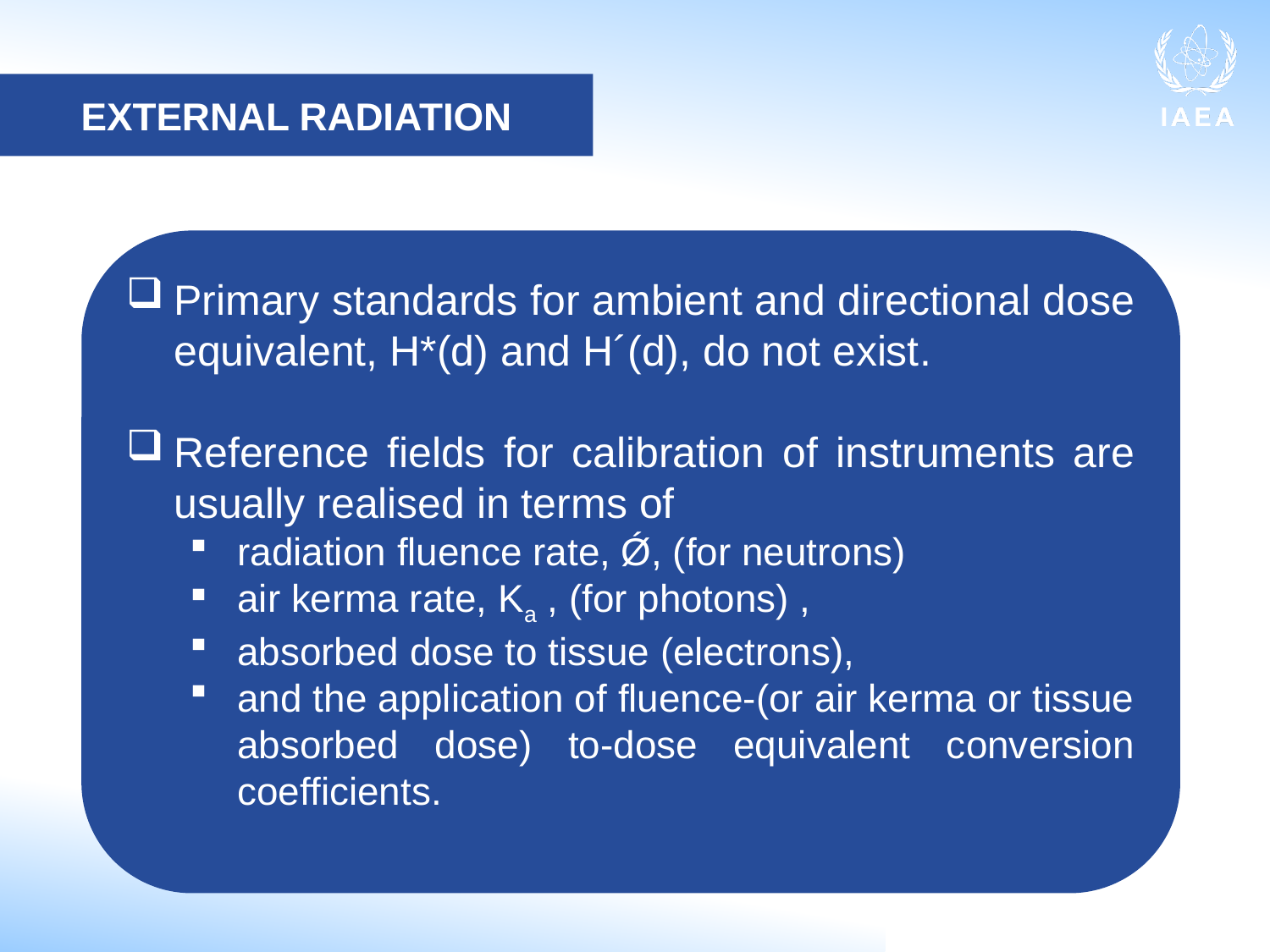

EXTERNAL RADIATION
Primary standards for ambient and directional dose equivalent, H*(d) and H´(d), do not exist.

Reference fields for calibration of instruments are usually realised in terms of
radiation fluence rate, Ǿ, (for neutrons)
air kerma rate, Ka , (for photons) ,
absorbed dose to tissue (electrons),
and the application of fluence-(or air kerma or tissue absorbed dose) to-dose equivalent conversion coefficients.